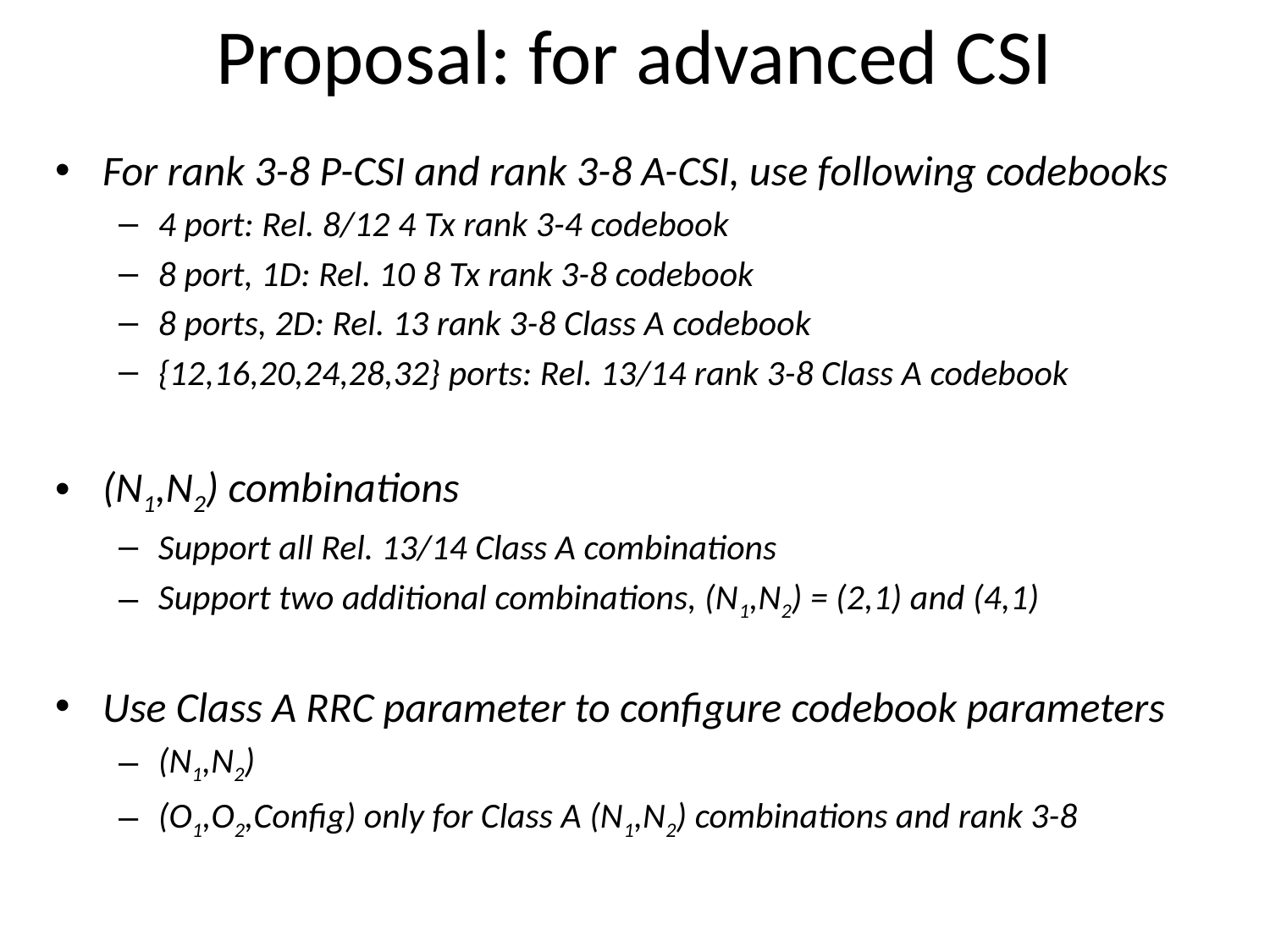

# Proposal: for advanced CSI
For rank 3-8 P-CSI and rank 3-8 A-CSI, use following codebooks
4 port: Rel. 8/12 4 Tx rank 3-4 codebook
8 port, 1D: Rel. 10 8 Tx rank 3-8 codebook
8 ports, 2D: Rel. 13 rank 3-8 Class A codebook
{12,16,20,24,28,32} ports: Rel. 13/14 rank 3-8 Class A codebook

(N1,N2) combinations
Support all Rel. 13/14 Class A combinations
Support two additional combinations, (N1,N2) = (2,1) and (4,1)

Use Class A RRC parameter to configure codebook parameters
(N1,N2)
(O1,O2,Config) only for Class A (N1,N2) combinations and rank 3-8